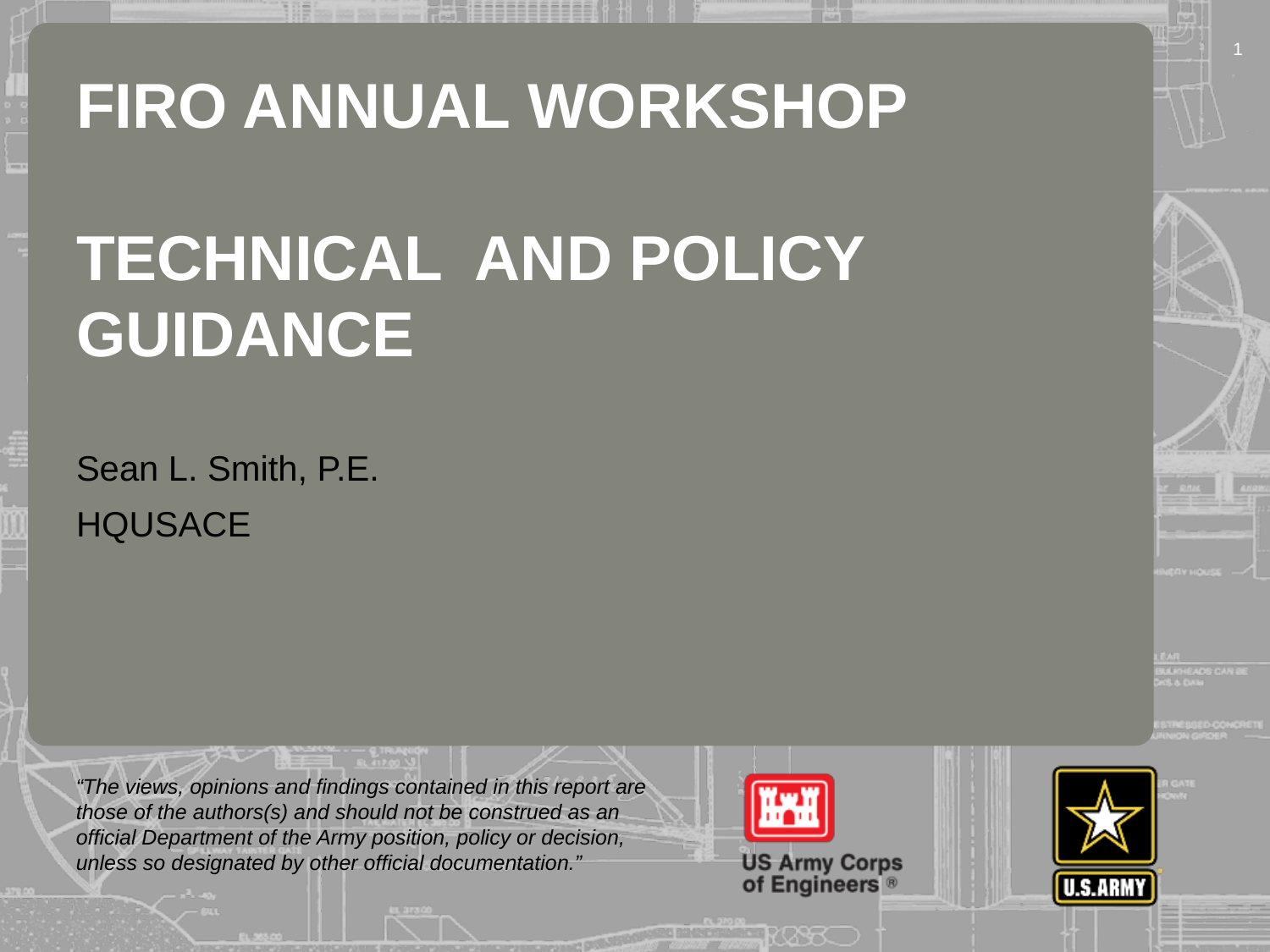

1
# FIRO Annual Workshop Technical  and policy guidance
Sean L. Smith, P.E.
HQUSACE